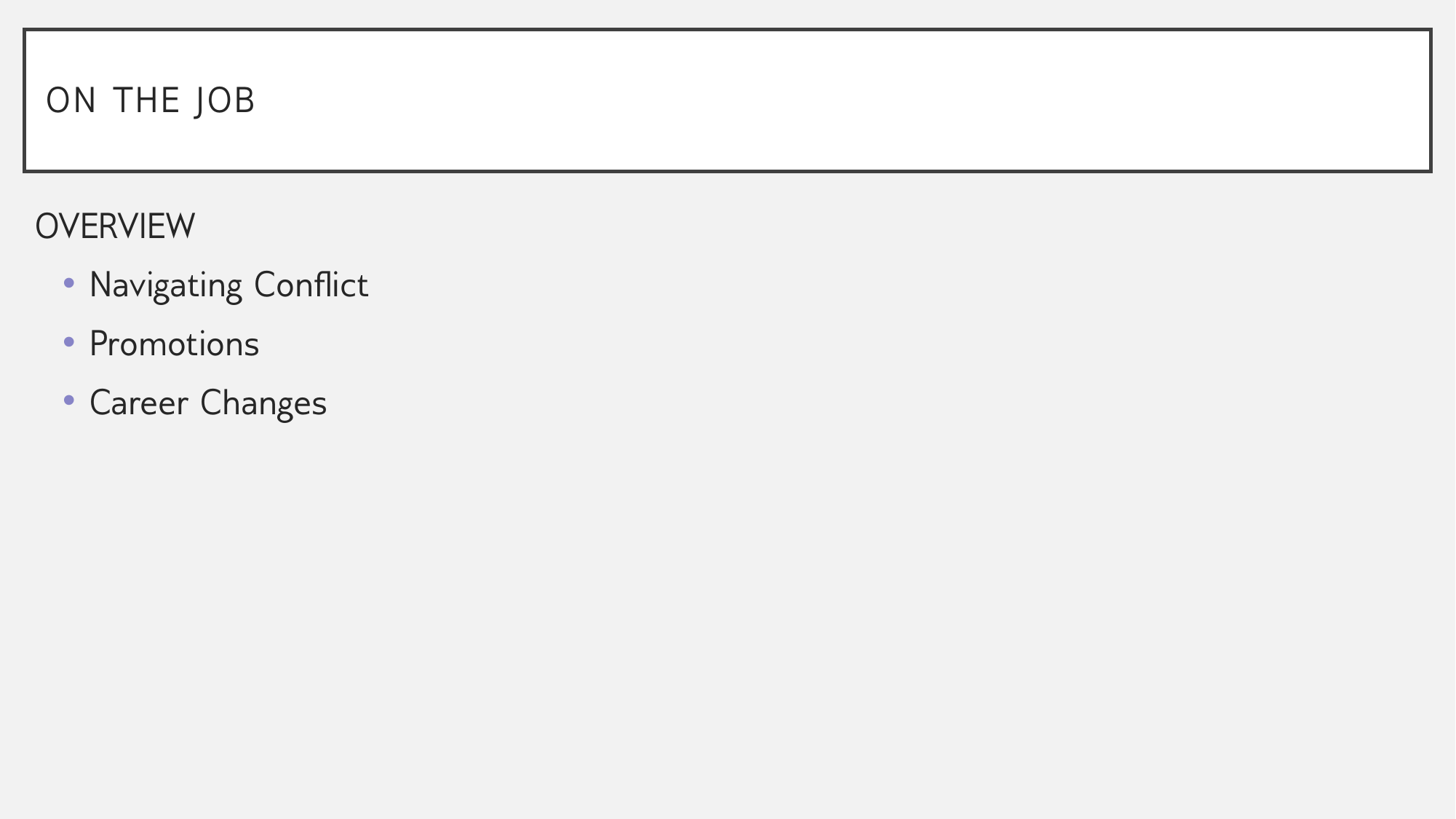

# On The Job
OVERVIEW
Navigating Conflict
Promotions
Career Changes